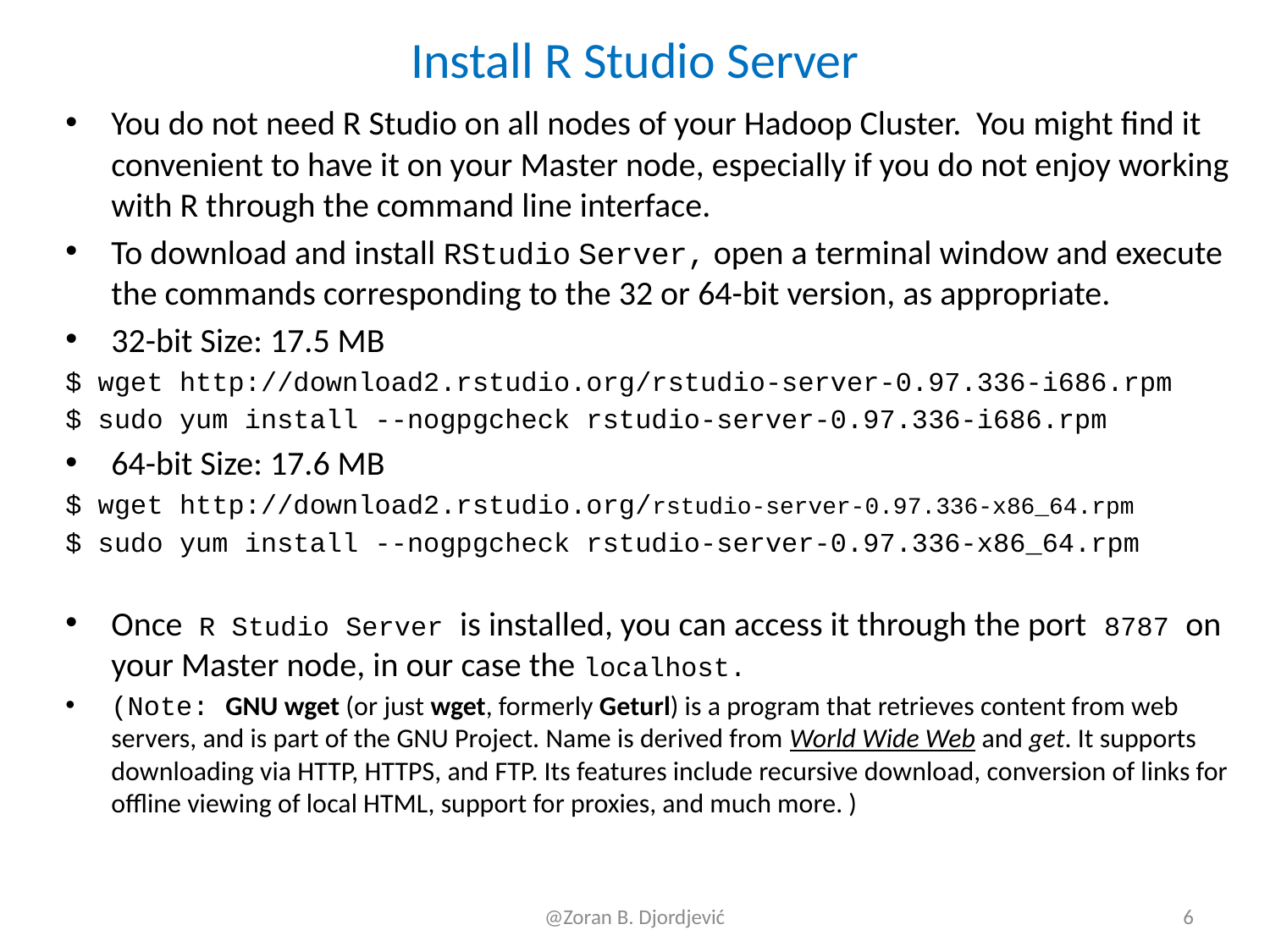

# Install R Studio Server
You do not need R Studio on all nodes of your Hadoop Cluster.  You might find it convenient to have it on your Master node, especially if you do not enjoy working with R through the command line interface.
To download and install RStudio Server, open a terminal window and execute the commands corresponding to the 32 or 64-bit version, as appropriate.
32-bit Size: 17.5 MB
$ wget http://download2.rstudio.org/rstudio-server-0.97.336-i686.rpm
$ sudo yum install --nogpgcheck rstudio-server-0.97.336-i686.rpm
64-bit Size: 17.6 MB
$ wget http://download2.rstudio.org/rstudio-server-0.97.336-x86_64.rpm
$ sudo yum install --nogpgcheck rstudio-server-0.97.336-x86_64.rpm

Once R Studio Server is installed, you can access it through the port 8787 on your Master node, in our case the localhost.
(Note: GNU wget (or just wget, formerly Geturl) is a program that retrieves content from web servers, and is part of the GNU Project. Name is derived from World Wide Web and get. It supports downloading via HTTP, HTTPS, and FTP. Its features include recursive download, conversion of links for offline viewing of local HTML, support for proxies, and much more. )

@Zoran B. Djordjević
6